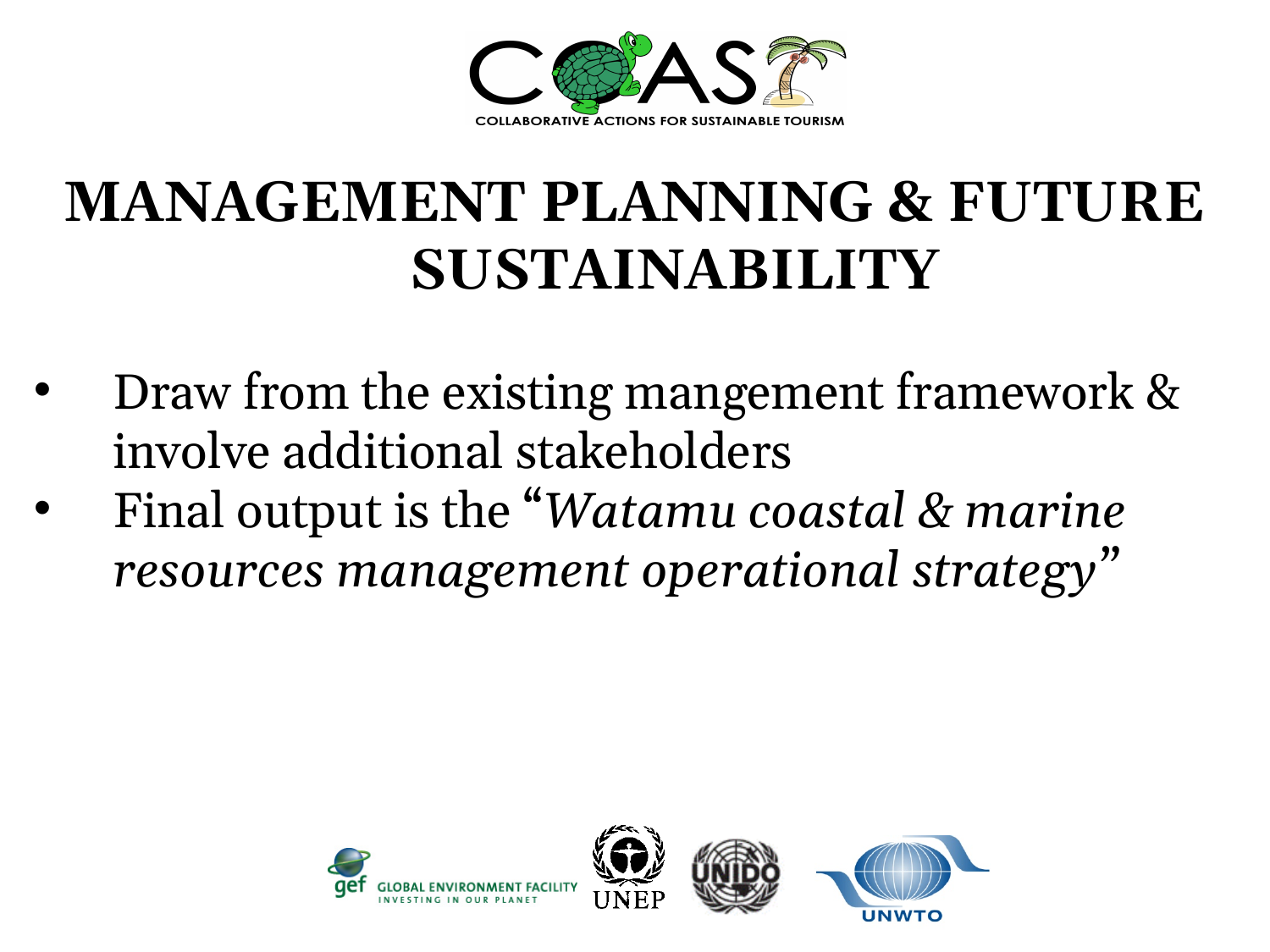

MANAGEMENT PLANNING & FUTURE SUSTAINABILITY

Draw from the existing mangement framework & involve additional stakeholders
Final output is the “Watamu coastal & marine resources management operational strategy”

#